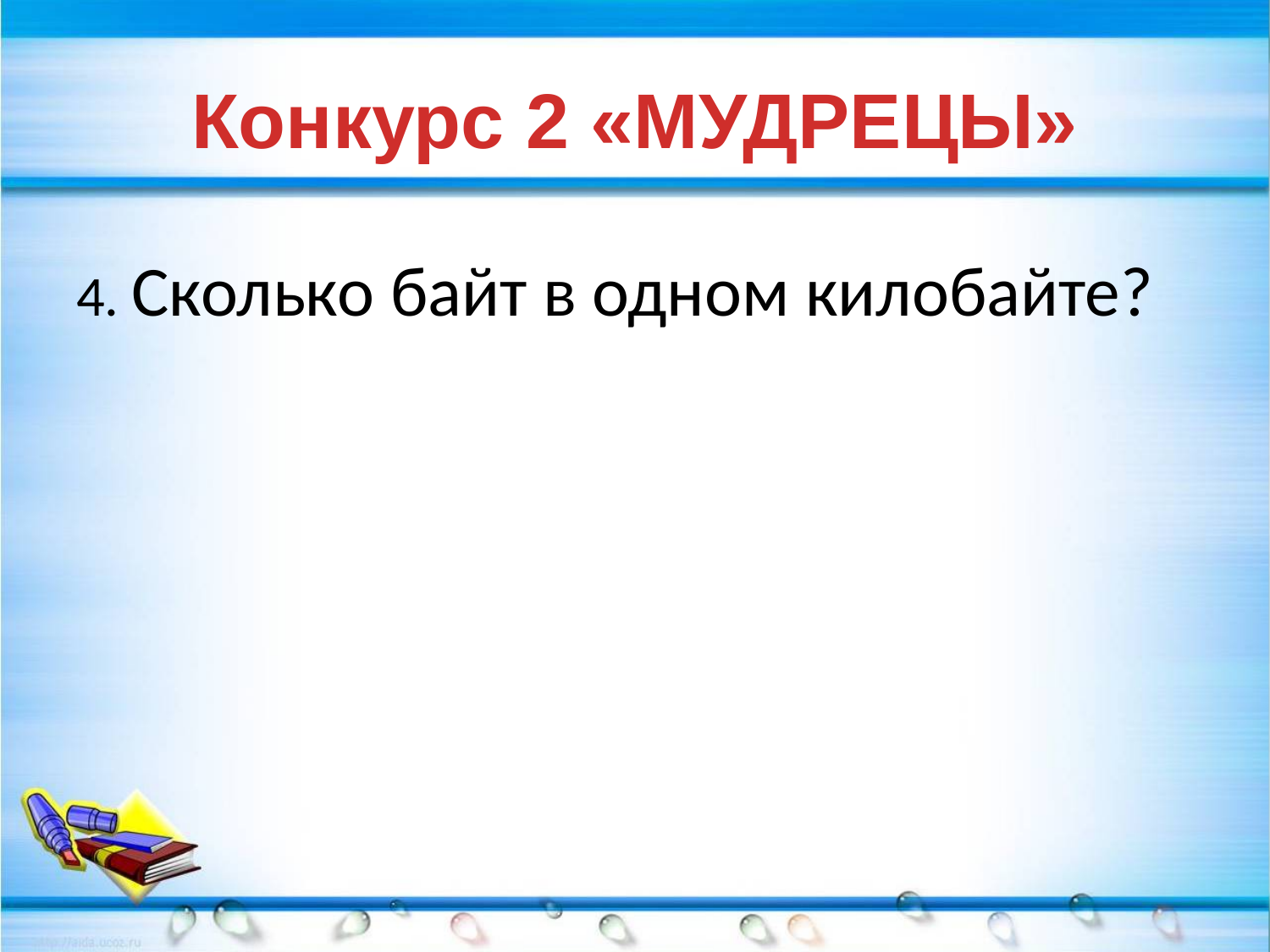

# Конкурс 2 «МУДРЕЦЫ»
4. Сколько байт в одном килобайте?